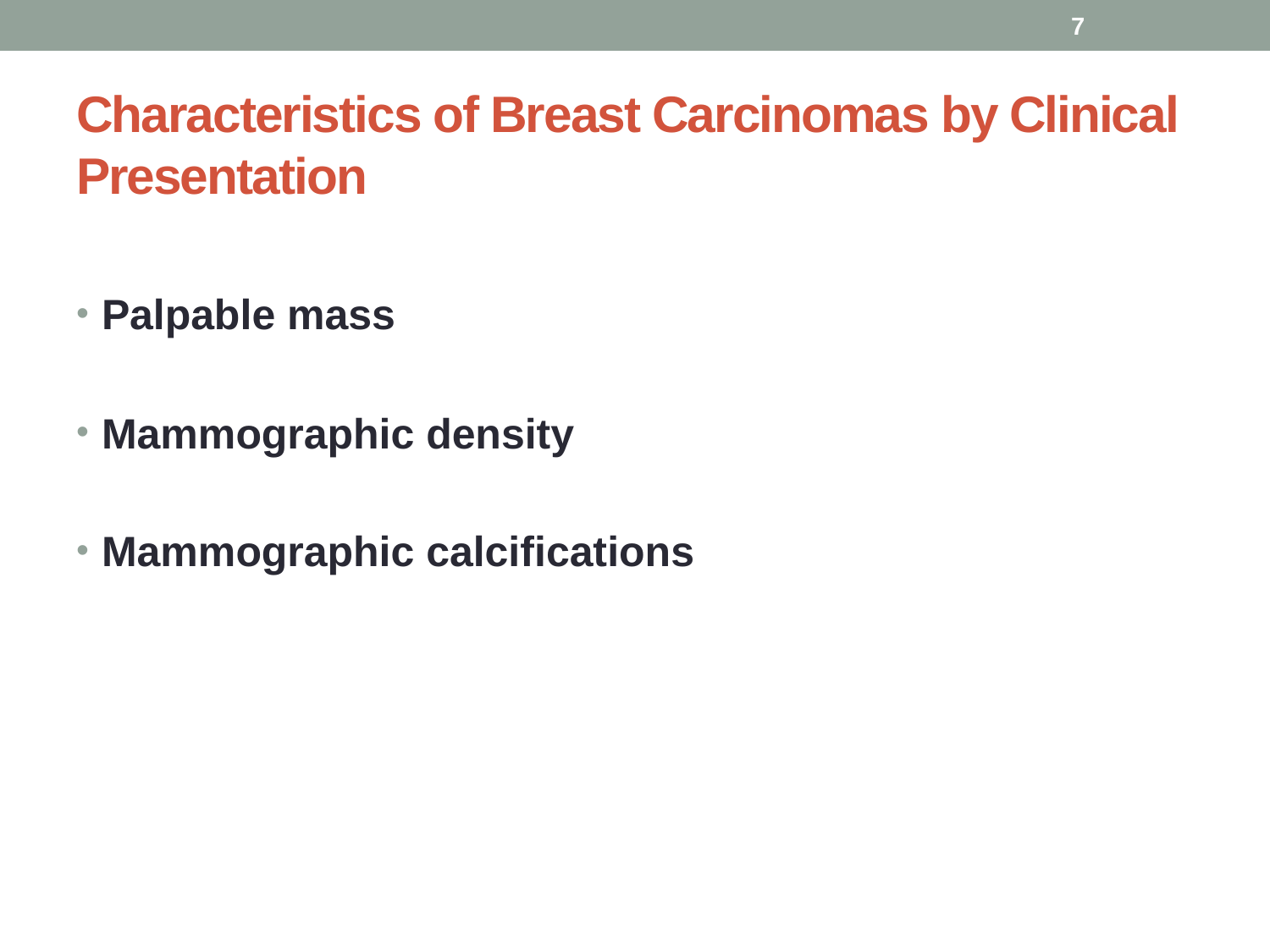

7
# Characteristics of Breast Carcinomas by Clinical Presentation

Palpable mass

Mammographic density

Mammographic calcifications